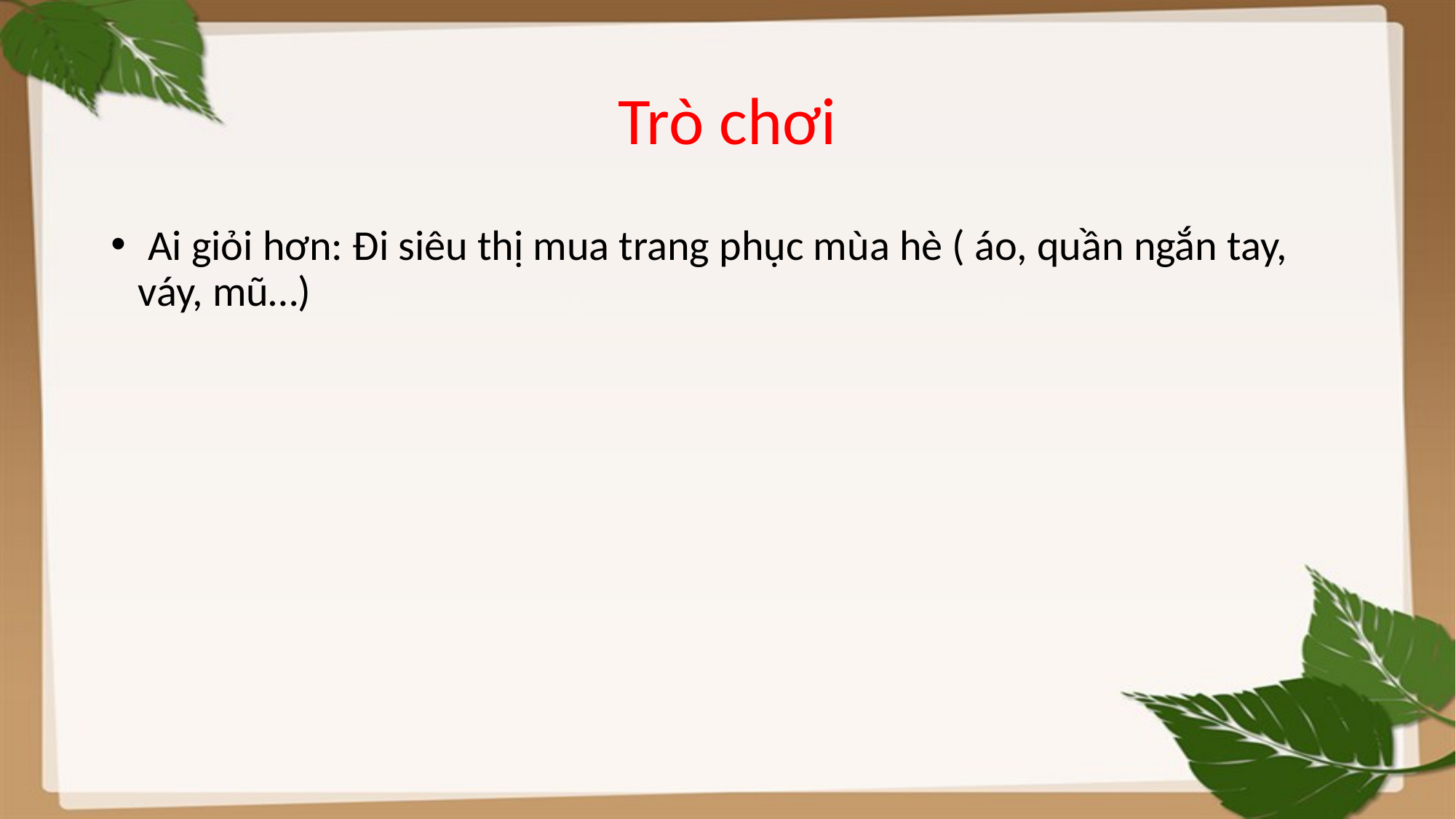

# Trò chơi
 Ai giỏi hơn: Đi siêu thị mua trang phục mùa hè ( áo, quần ngắn tay, váy, mũ…)